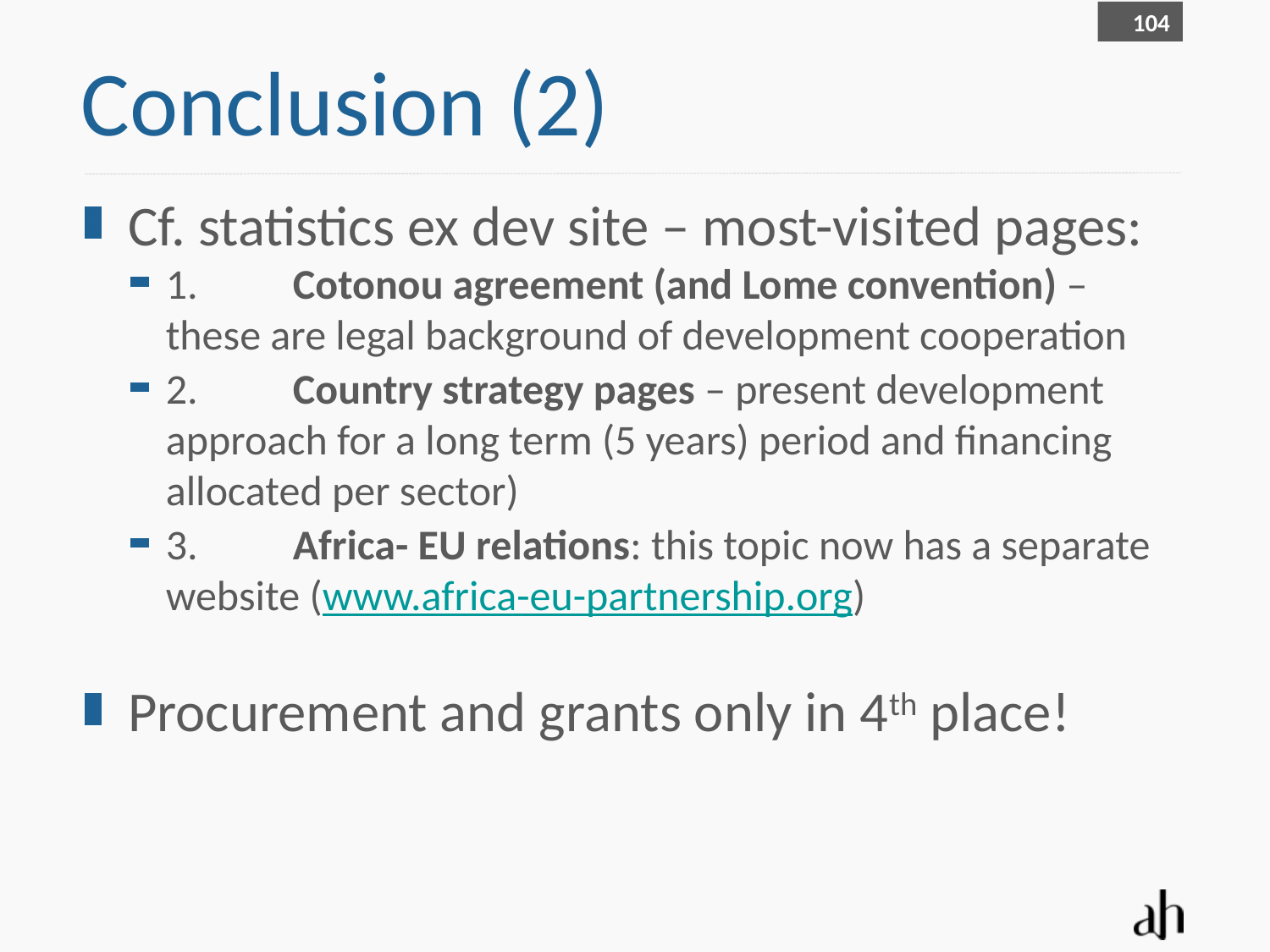

104
# Conclusion (2)

Cf. statistics ex dev site – most-visited pages:
1.	Cotonou agreement (and Lome convention) – these are legal background of development cooperation
2.	Country strategy pages – present development approach for a long term (5 years) period and financing allocated per sector)
3.	Africa- EU relations: this topic now has a separate website (www.africa-eu-partnership.org)
Procurement and grants only in 4th place!